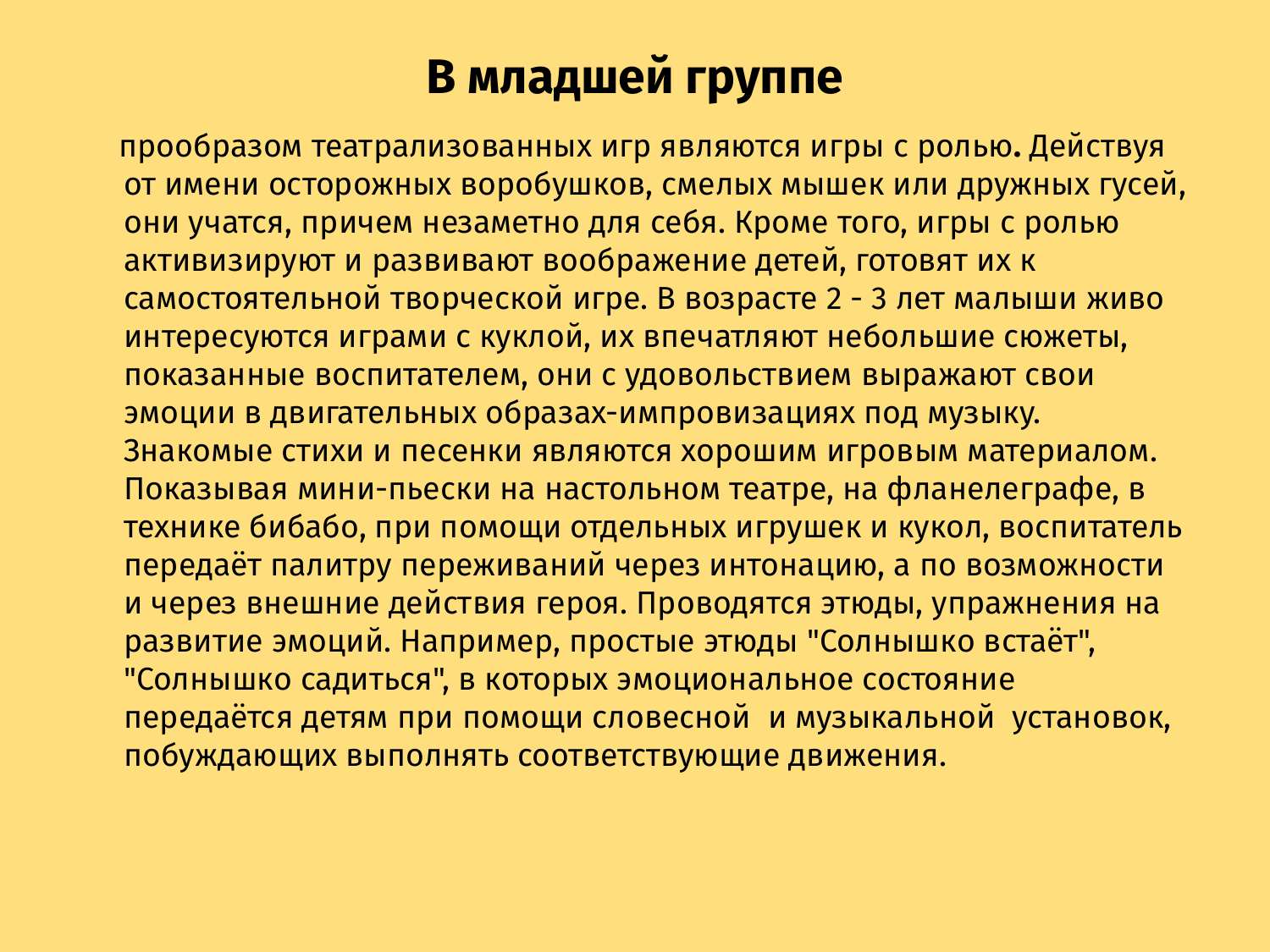

# В младшей группе
     прообразом театрализованных игр являются игры с ролью. Действуя от имени осторожных воробушков, смелых мышек или дружных гусей, они учатся, причем незаметно для себя. Кроме того, игры с ролью активизируют и развивают воображение детей, готовят их к самостоятельной творческой игре. В возрасте 2 - 3 лет малыши живо интересуются играми с куклой, их впечатляют небольшие сюжеты, показанные воспитателем, они с удовольствием выражают свои эмоции в двигательных образах-импровизациях под музыку. Знакомые стихи и песенки являются хорошим игровым материалом. Показывая мини-пьески на настольном театре, на фланелеграфе, в технике бибабо, при помощи отдельных игрушек и кукол, воспитатель передаёт палитру переживаний через интонацию, а по возможности и через внешние действия героя. Проводятся этюды, упражнения на развитие эмоций. Например, простые этюды "Солнышко встаёт", "Солнышко садиться", в которых эмоциональное состояние передаётся детям при помощи словесной  и музыкальной  установок, побуждающих выполнять соответствующие движения.